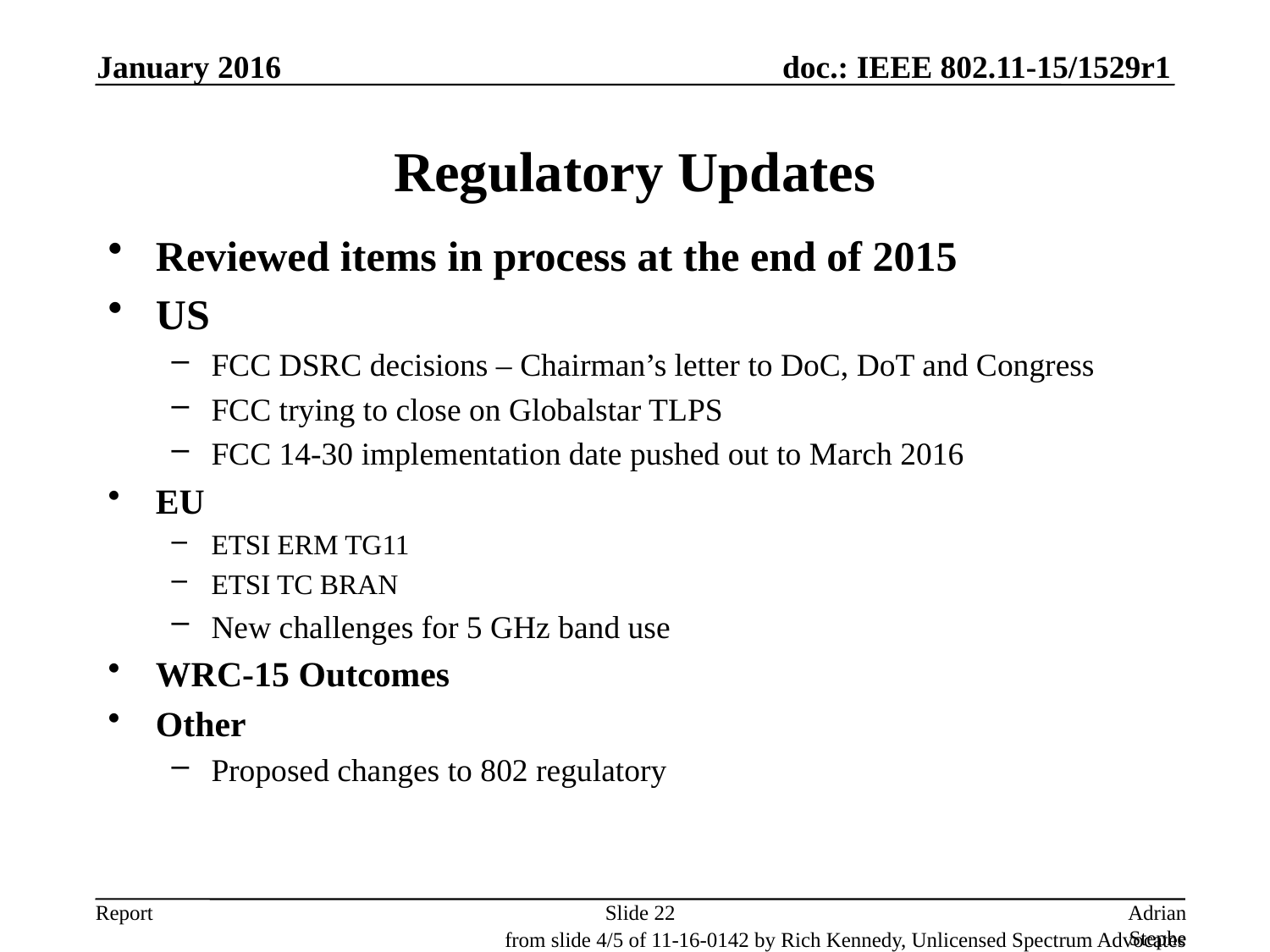

January 2016
# Regulatory Updates
Reviewed items in process at the end of 2015
US
FCC DSRC decisions – Chairman’s letter to DoC, DoT and Congress
FCC trying to close on Globalstar TLPS
FCC 14-30 implementation date pushed out to March 2016
EU
ETSI ERM TG11
ETSI TC BRAN
New challenges for 5 GHz band use
WRC-15 Outcomes
Other
Proposed changes to 802 regulatory

Slide 22
Adrian Stephens, Intel Corporation
from slide 4/5 of 11-16-0142 by Rich Kennedy, Unlicensed Spectrum Advocates